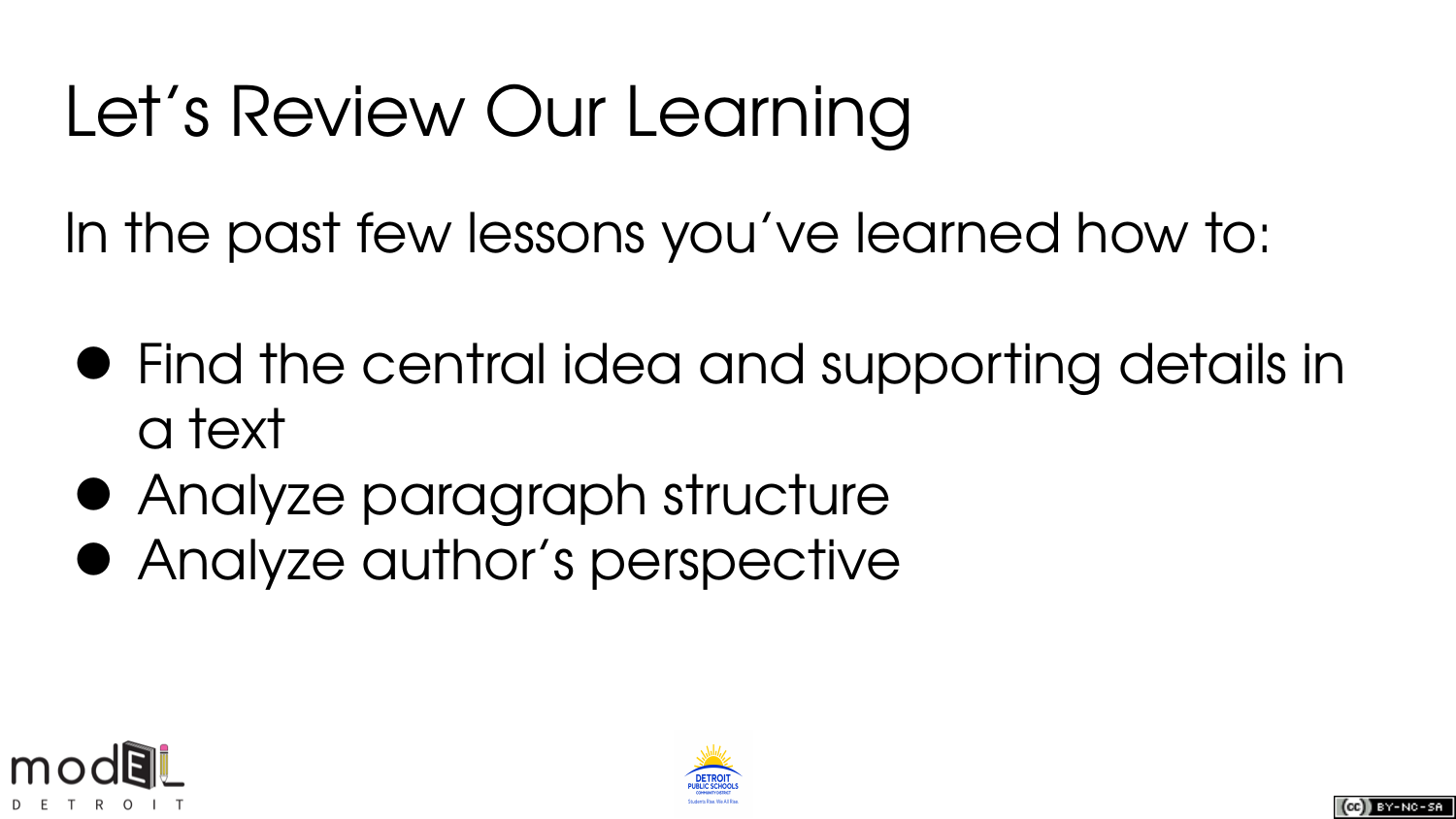

# Let’s Review Our Learning
In the past few lessons you’ve learned how to:

Find the central idea and supporting details in a text
Analyze paragraph structure
Analyze author’s perspective